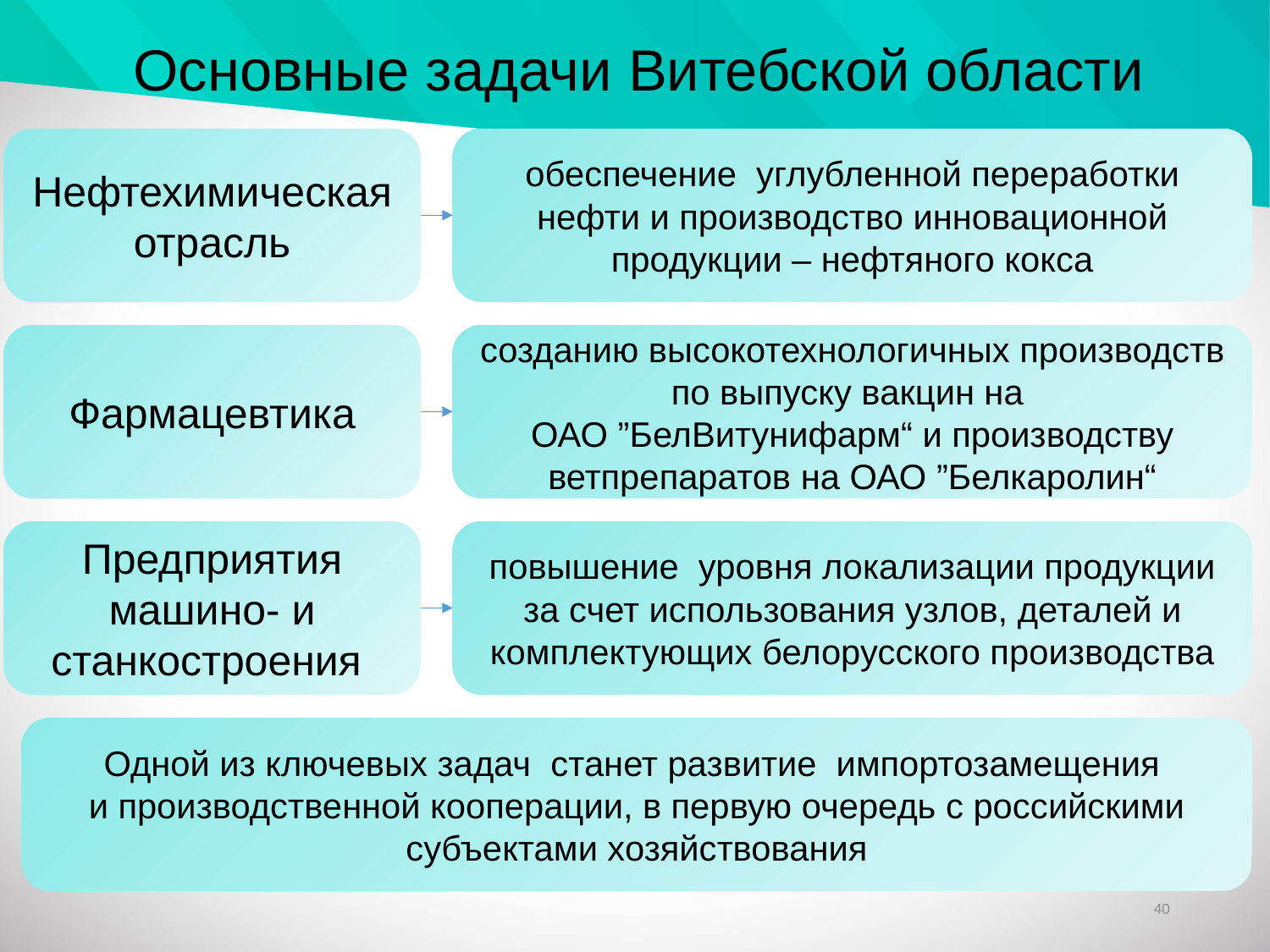

Основные задачи Витебской области
Нефтехимическая отрасль
обеспечение  углубленной переработки нефти и производство инновационной продукции – нефтяного кокса
созданию высокотехнологичных производств по выпуску вакцин на
ОАО ”БелВитунифарм“ и производству ветпрепаратов на ОАО ”Белкаролин“
Фармацевтика
Предприятия машино- и станкостроения
повышение  уровня локализации продукции за счет использования узлов, деталей и комплектующих белорусского производства
Одной из ключевых задач  станет развитие  импортозамещения
и производственной кооперации, в первую очередь с российскими субъектами хозяйствования
40